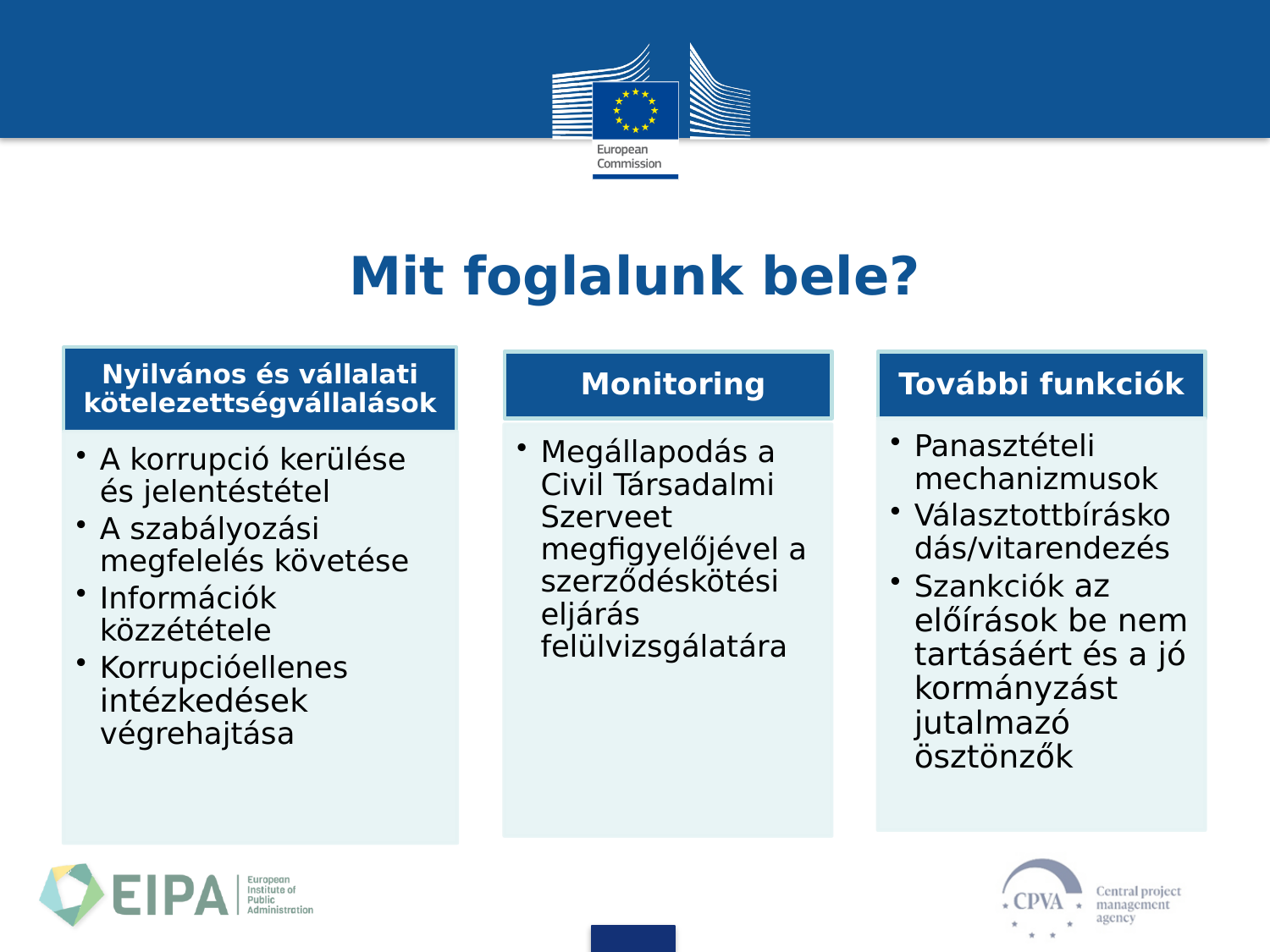

# Mit foglalunk bele?
Nyilvános és vállalati kötelezettségvállalások
A korrupció kerülése és jelentéstétel
A szabályozási megfelelés követése
Információk közzététele
Korrupcióellenes intézkedések végrehajtása
 Monitoring
Megállapodás a Civil Társadalmi Szerveet megfigyelőjével a szerződéskötési eljárás felülvizsgálatára
További funkciók
Panasztételi mechanizmusok
Választottbíráskodás/vitarendezés
Szankciók az előírások be nem tartásáért és a jó kormányzást jutalmazó ösztönzők